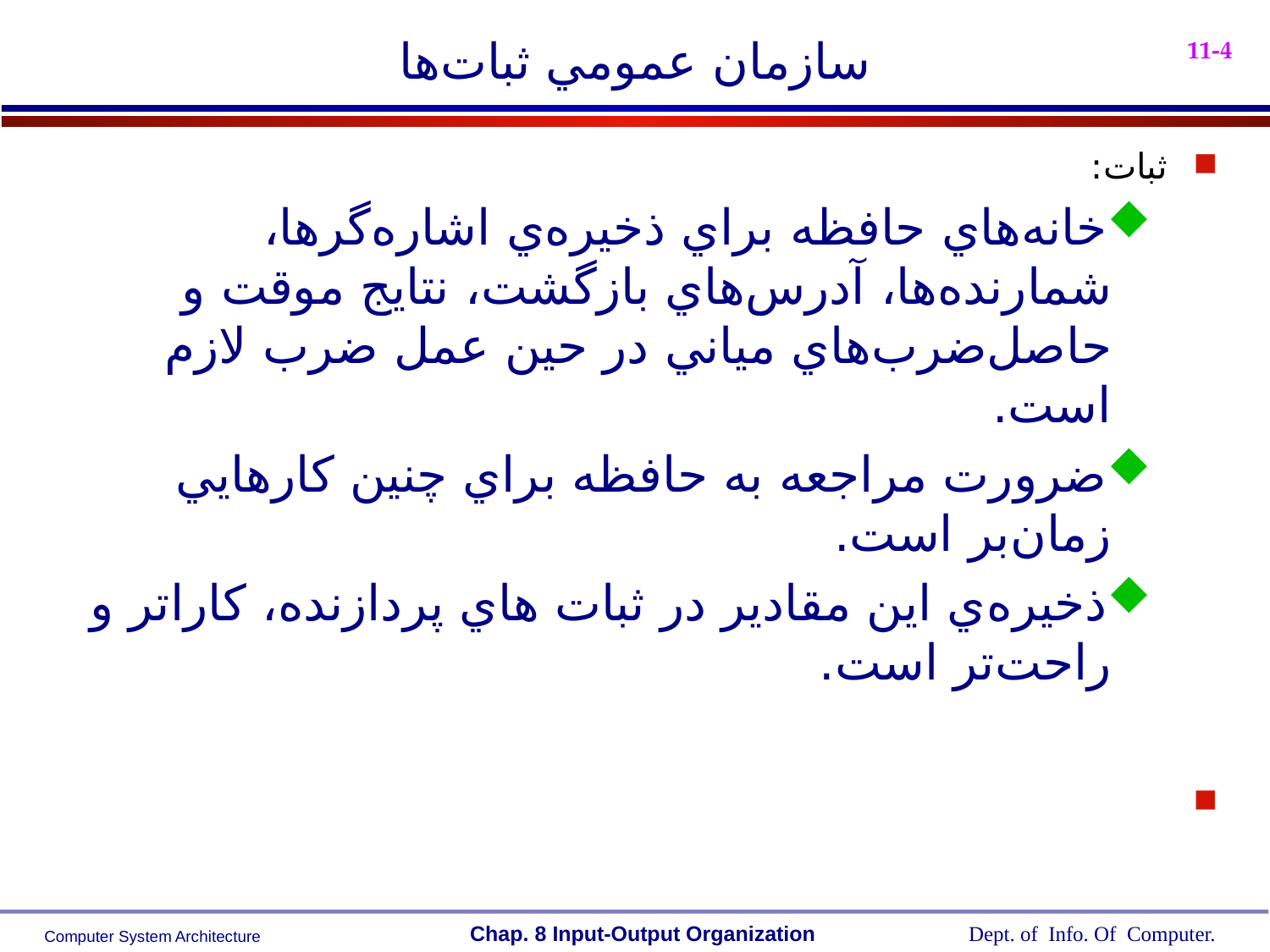

# سازمان عمومي ثبات‌ها
ثبات:
خانه‌هاي حافظه براي ذخيره‌ي اشاره‌گرها، شمارنده‌ها، آدرس‌هاي بازگشت، نتايج موقت و حاصل‌ضرب‌هاي مياني در حين عمل ضرب لازم است.
ضرورت مراجعه به حافظه براي چنين کارهايي زمان‌بر است.
ذخيره‌ي اين مقادير در ثبات هاي پردازنده، کاراتر و راحت‌تر است.